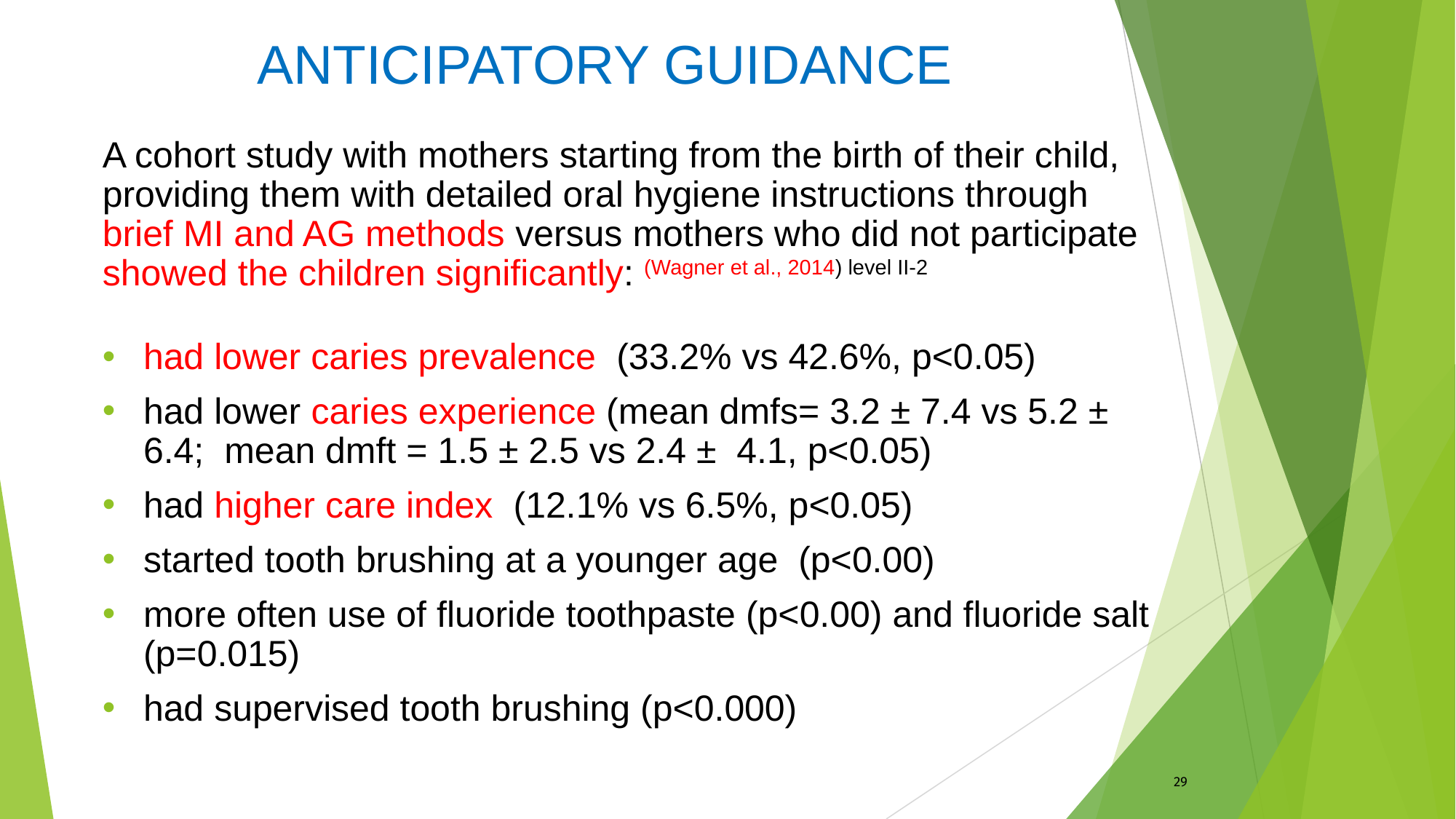

ANTICIPATORY GUIDANCE
A cohort study with mothers starting from the birth of their child, providing them with detailed oral hygiene instructions through brief MI and AG methods versus mothers who did not participate showed the children significantly: (Wagner et al., 2014) level II-2

had lower caries prevalence  (33.2% vs 42.6%, p<0.05)
had lower caries experience (mean dmfs= 3.2 ± 7.4 vs 5.2 ± 6.4;  mean dmft = 1.5 ± 2.5 vs 2.4 ±  4.1, p<0.05)
had higher care index  (12.1% vs 6.5%, p<0.05)
started tooth brushing at a younger age  (p<0.00)
more often use of fluoride toothpaste (p<0.00) and fluoride salt (p=0.015)
had supervised tooth brushing (p<0.000)

# ANTICIPATORY GUIDANCE
29